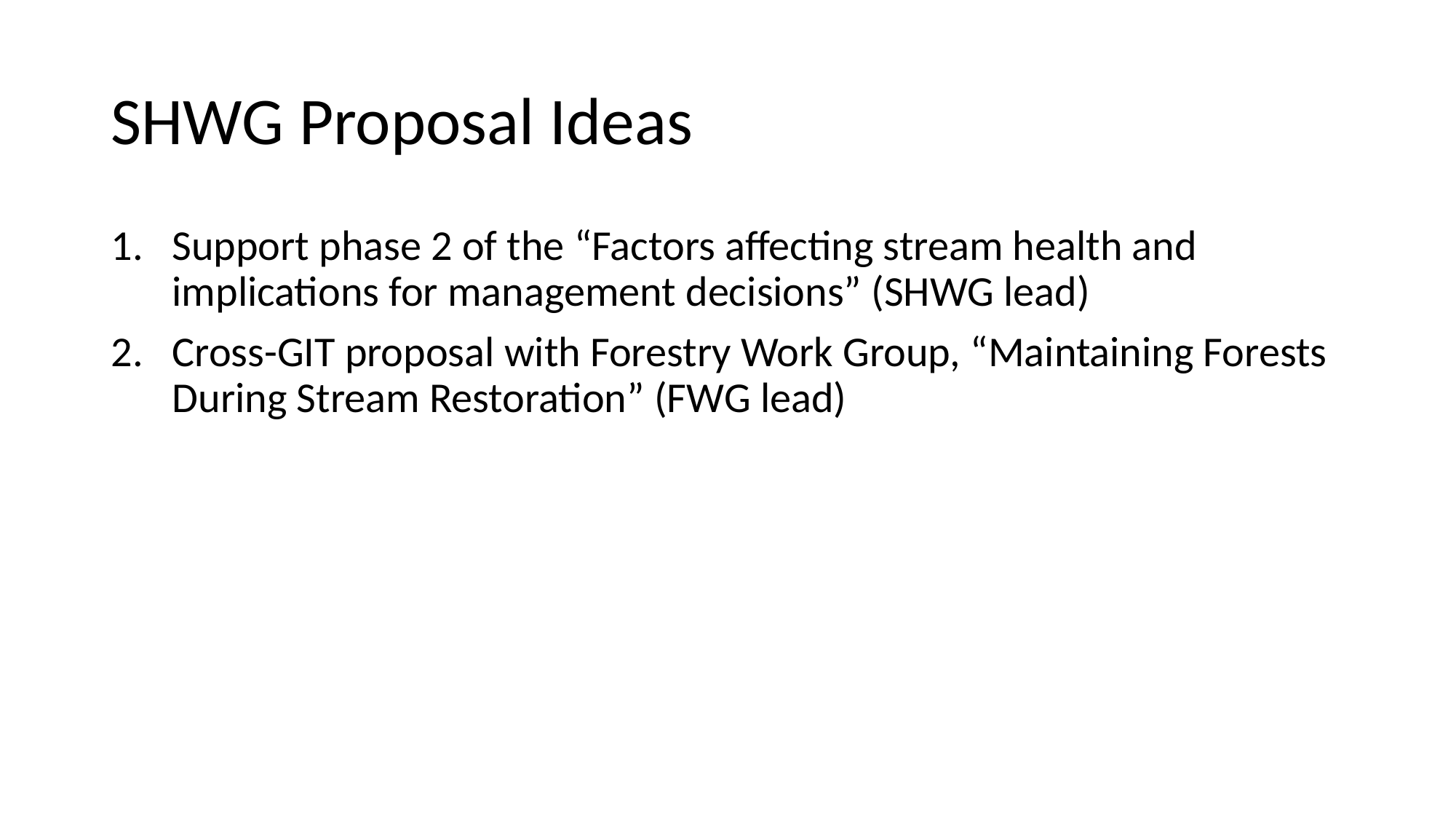

# SHWG Proposal Ideas
Support phase 2 of the “Factors affecting stream health and implications for management decisions” (SHWG lead)
Cross-GIT proposal with Forestry Work Group, “Maintaining Forests During Stream Restoration” (FWG lead)